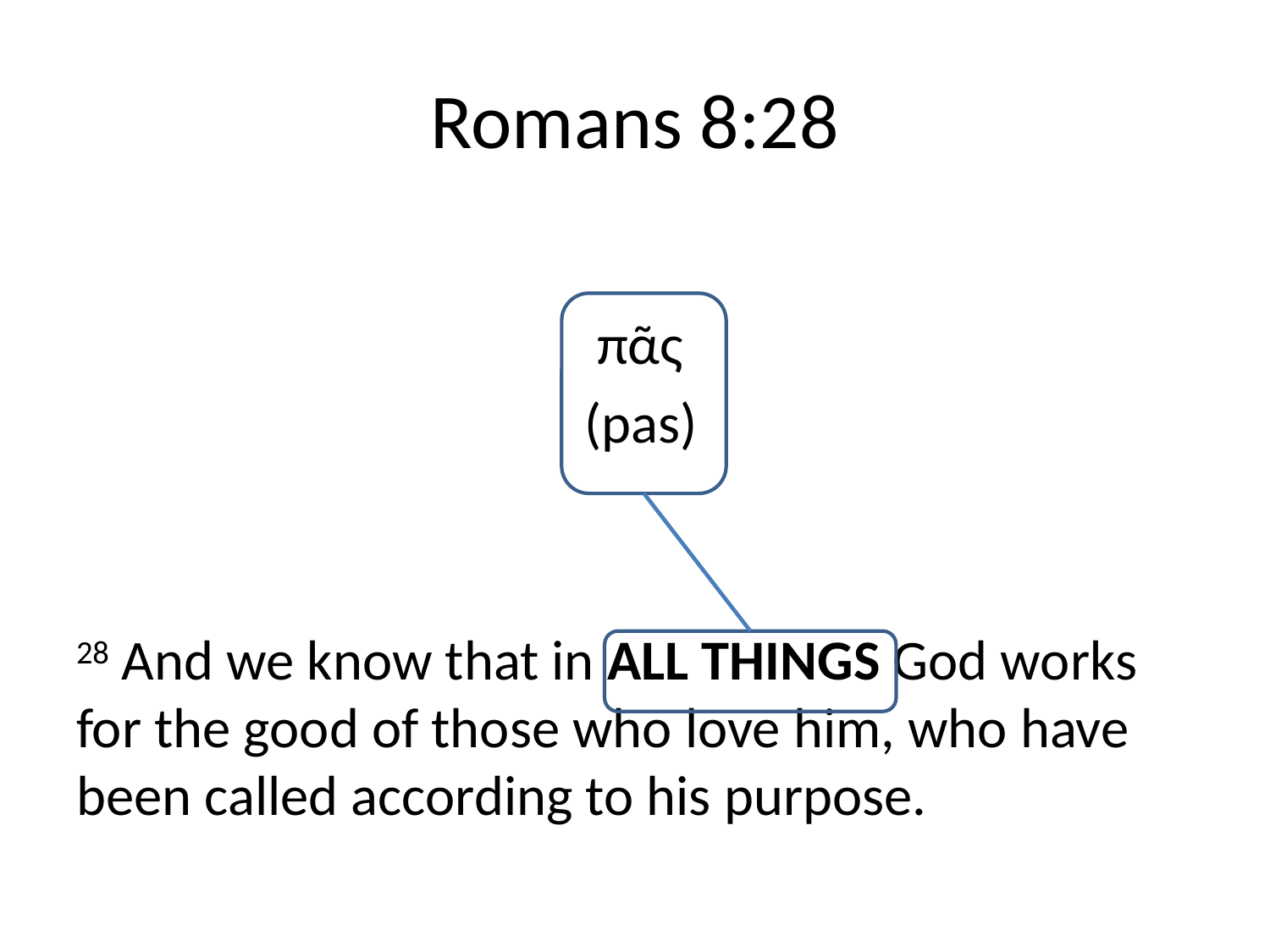

# Romans 8:28

				 πᾶς
				(pas)

28 And we know that in ALL THINGS God works for the good of those who love him, who have been called according to his purpose.